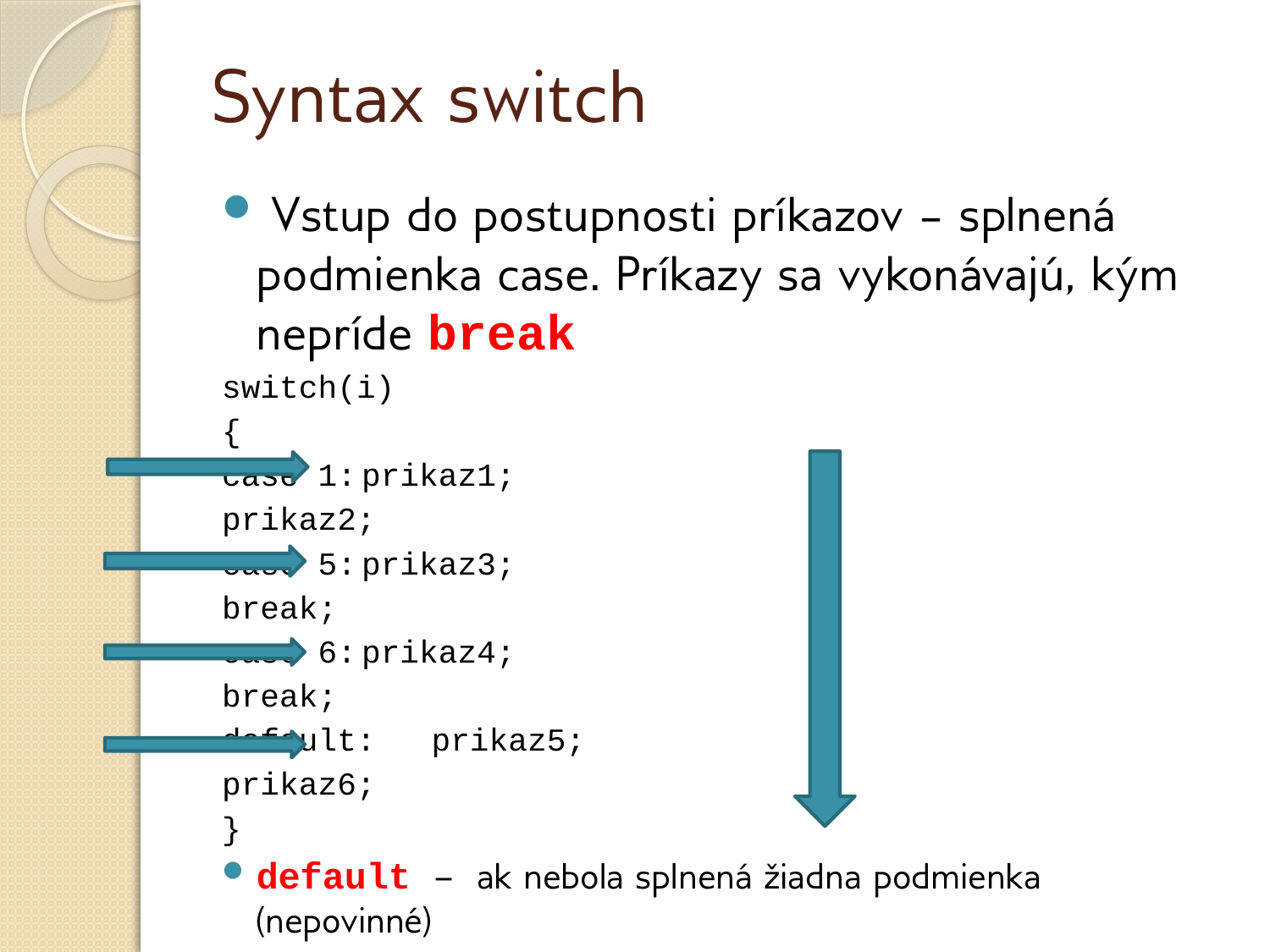

# Syntax switch
 Vstup do postupnosti príkazov – splnená podmienka case. Príkazy sa vykonávajú, kým nepríde break
switch(i)
{
	case 1:	prikaz1;
			prikaz2;
	case 5:	prikaz3;
			break;
	case 6:	prikaz4;
			break;
	default:  	prikaz5;
			prikaz6;
}
default – ak nebola splnená žiadna podmienka (nepovinné)